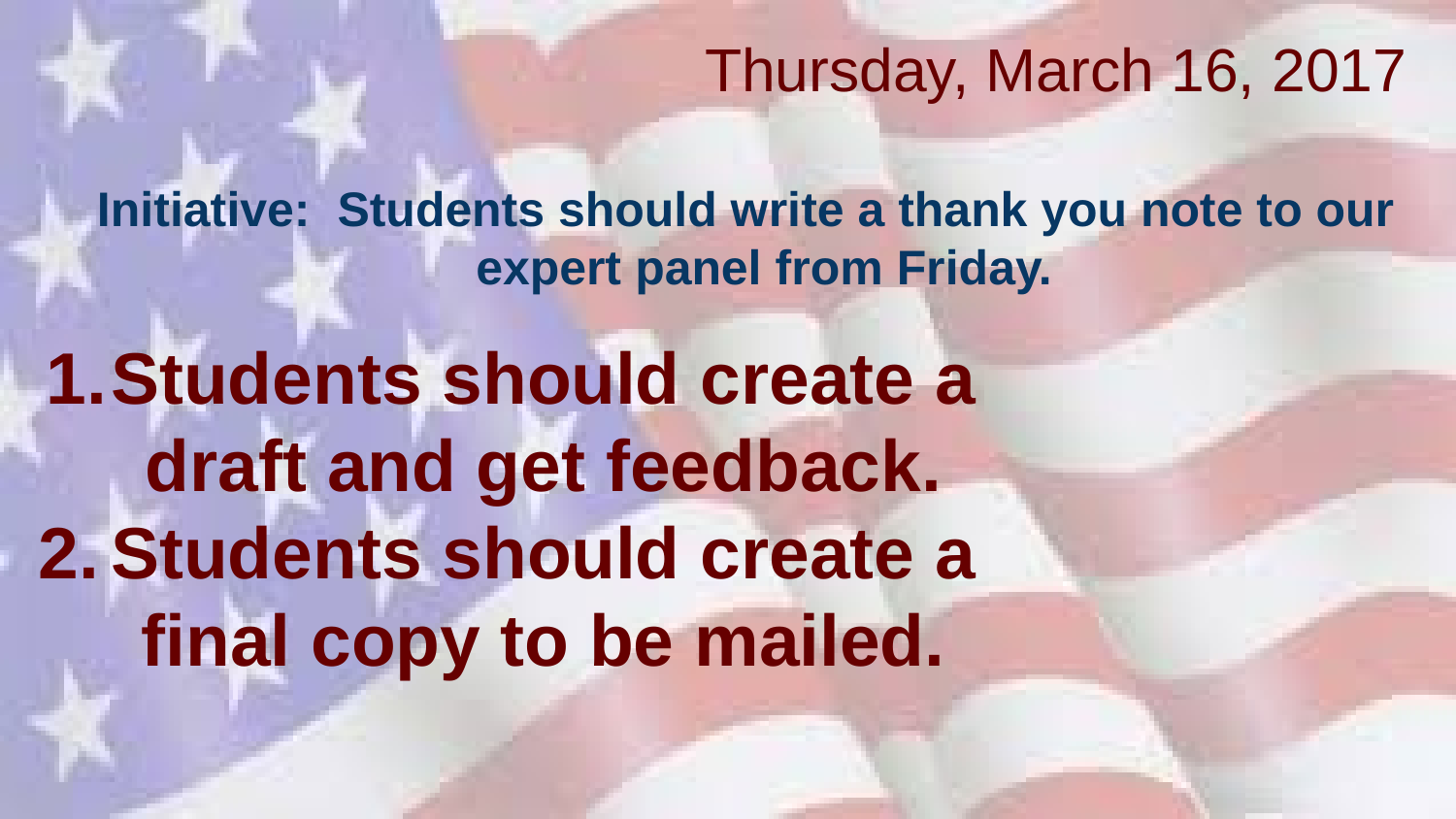

# Thursday, March 16, 2017

Initiative:  Students should write a thank you note to our expert panel from Friday.

Students should create a draft and get feedback.
Students should create a final copy to be mailed.